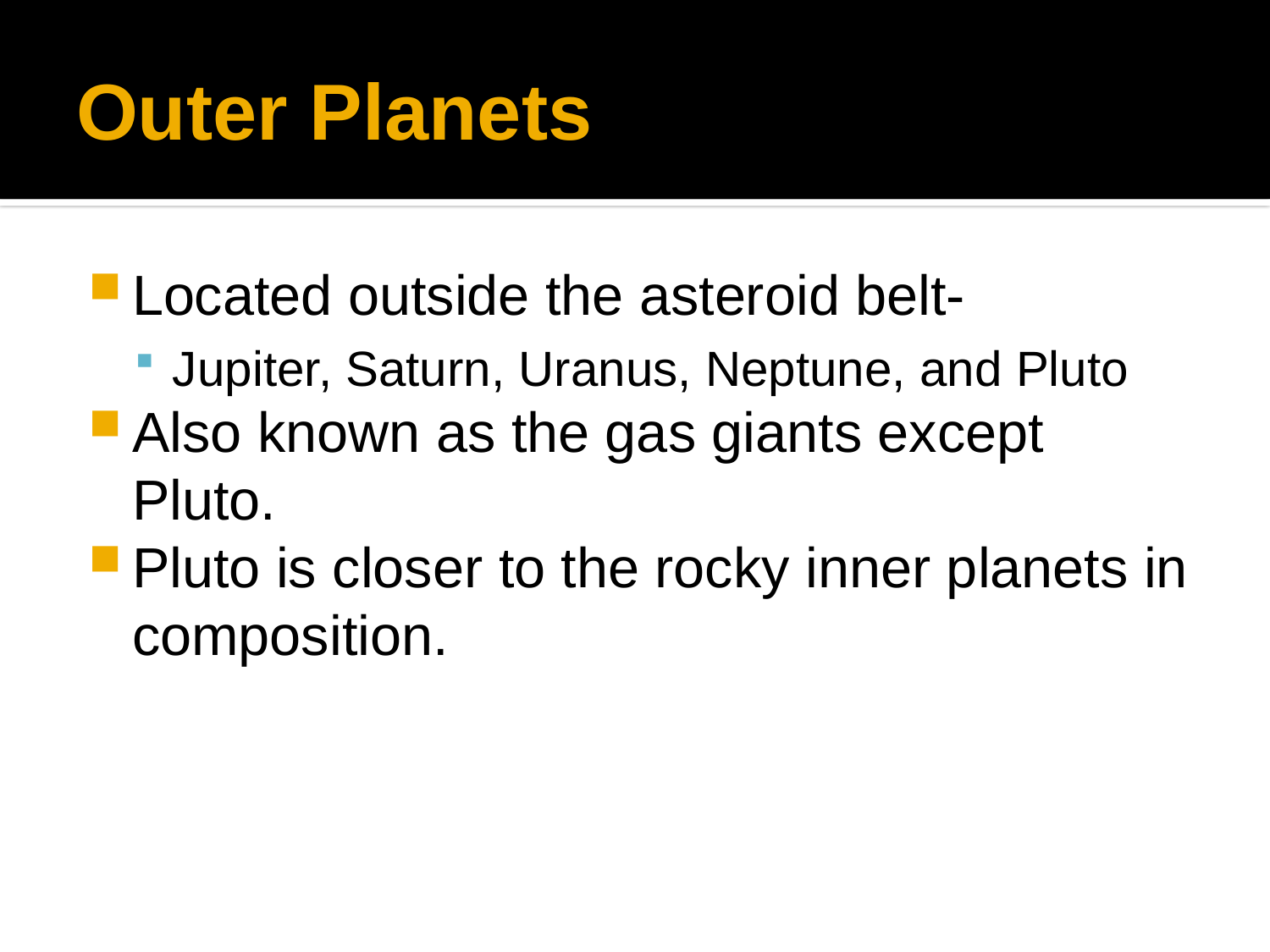

# Outer Planets
Located outside the asteroid belt-
Jupiter, Saturn, Uranus, Neptune, and Pluto
Also known as the gas giants except Pluto.
Pluto is closer to the rocky inner planets in composition.